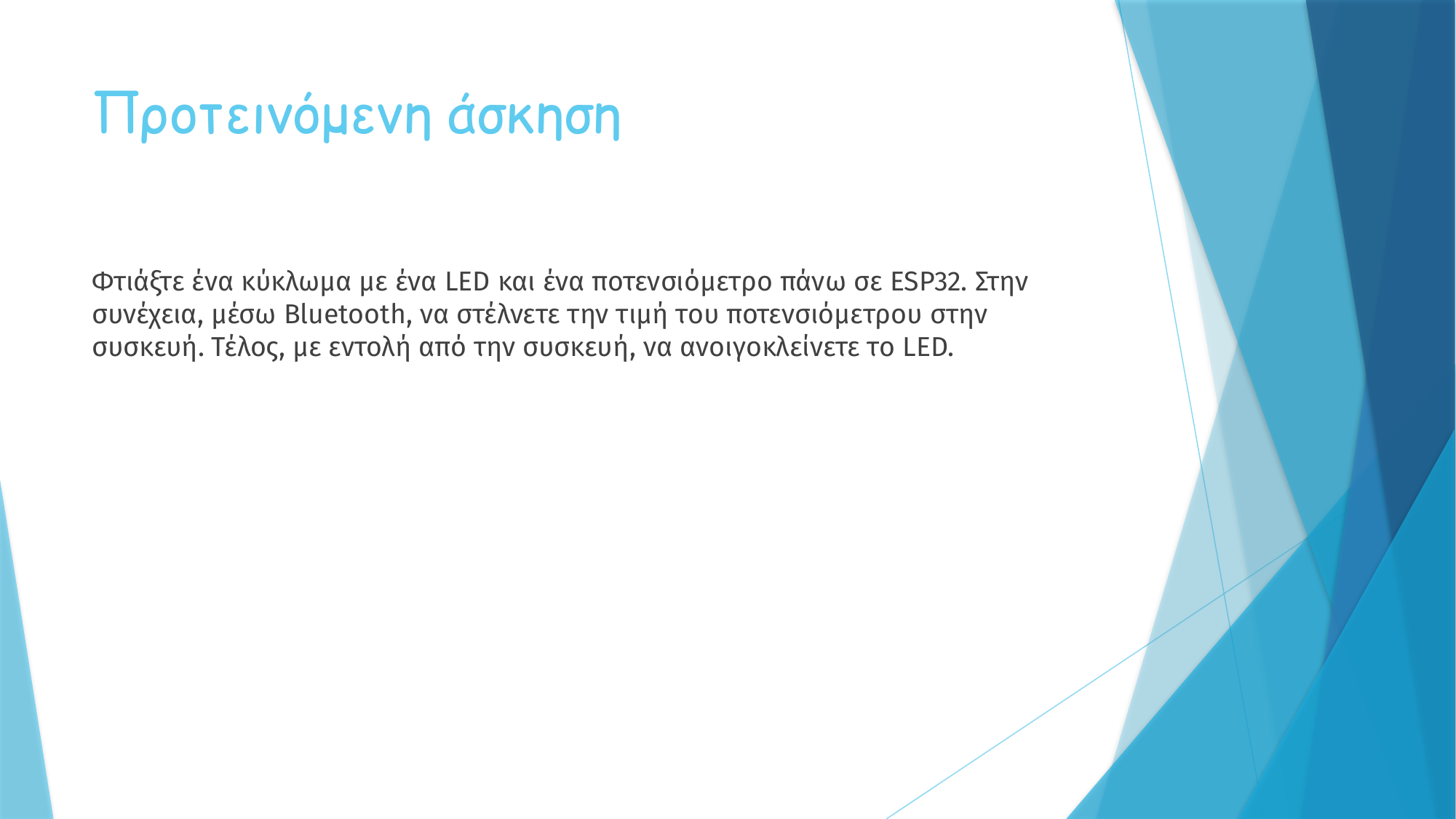

# Προτεινόμενη άσκηση
Φτιάξτε ένα κύκλωμα με ένα LED και ένα ποτενσιόμετρο πάνω σε ESP32. Στην συνέχεια, μέσω Bluetooth, να στέλνετε την τιμή του ποτενσιόμετρου στην συσκευή. Τέλος, με εντολή από την συσκευή, να ανοιγοκλείνετε το LED.